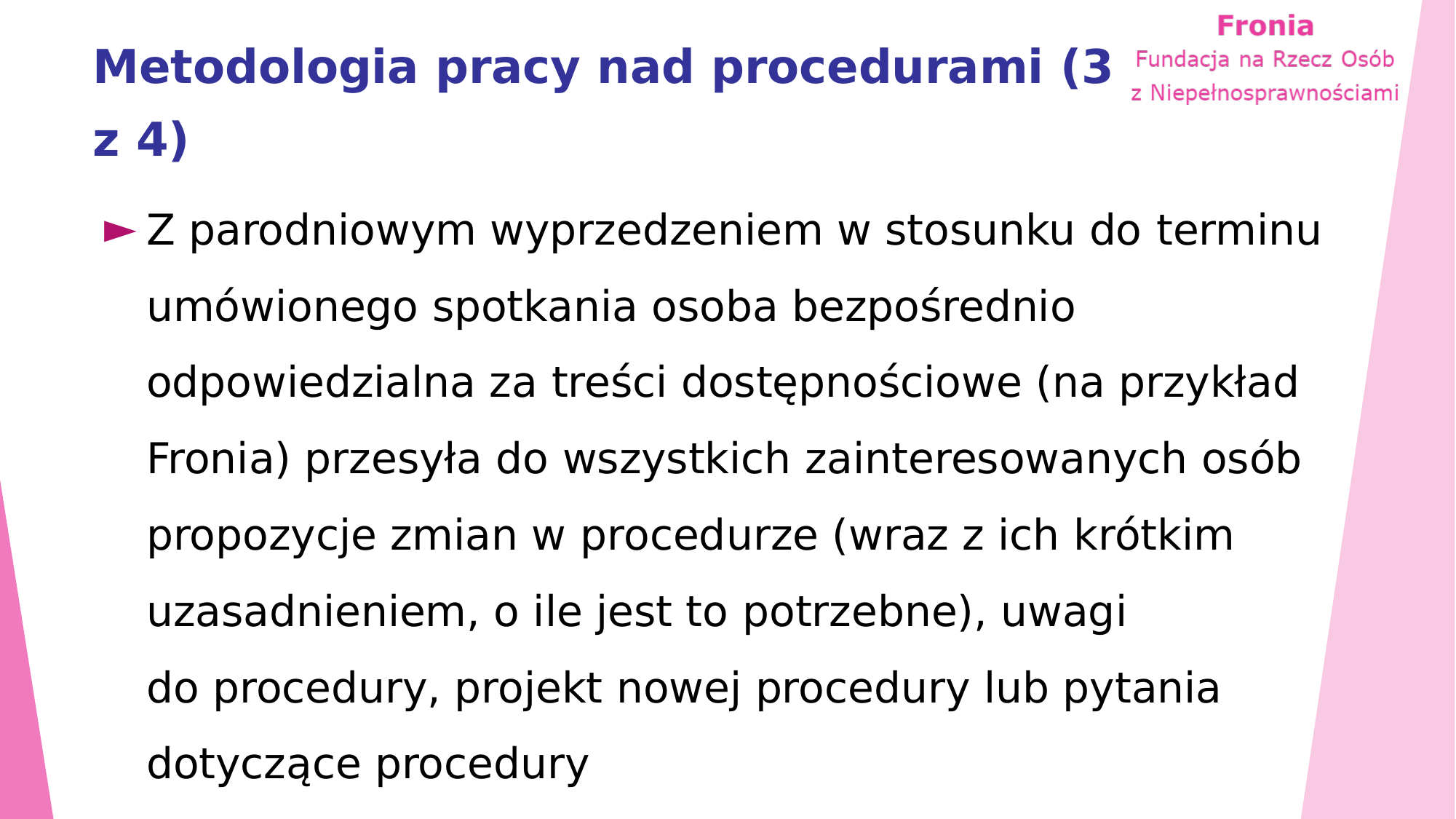

# Metodologia pracy nad procedurami (3 z 4)
Z parodniowym wyprzedzeniem w stosunku do terminu umówionego spotkania osoba bezpośrednio odpowiedzialna za treści dostępnościowe (na przykład Fronia) przesyła do wszystkich zainteresowanych osób propozycje zmian w procedurze (wraz z ich krótkim uzasadnieniem, o ile jest to potrzebne), uwagi do procedury, projekt nowej procedury lub pytania dotyczące procedury